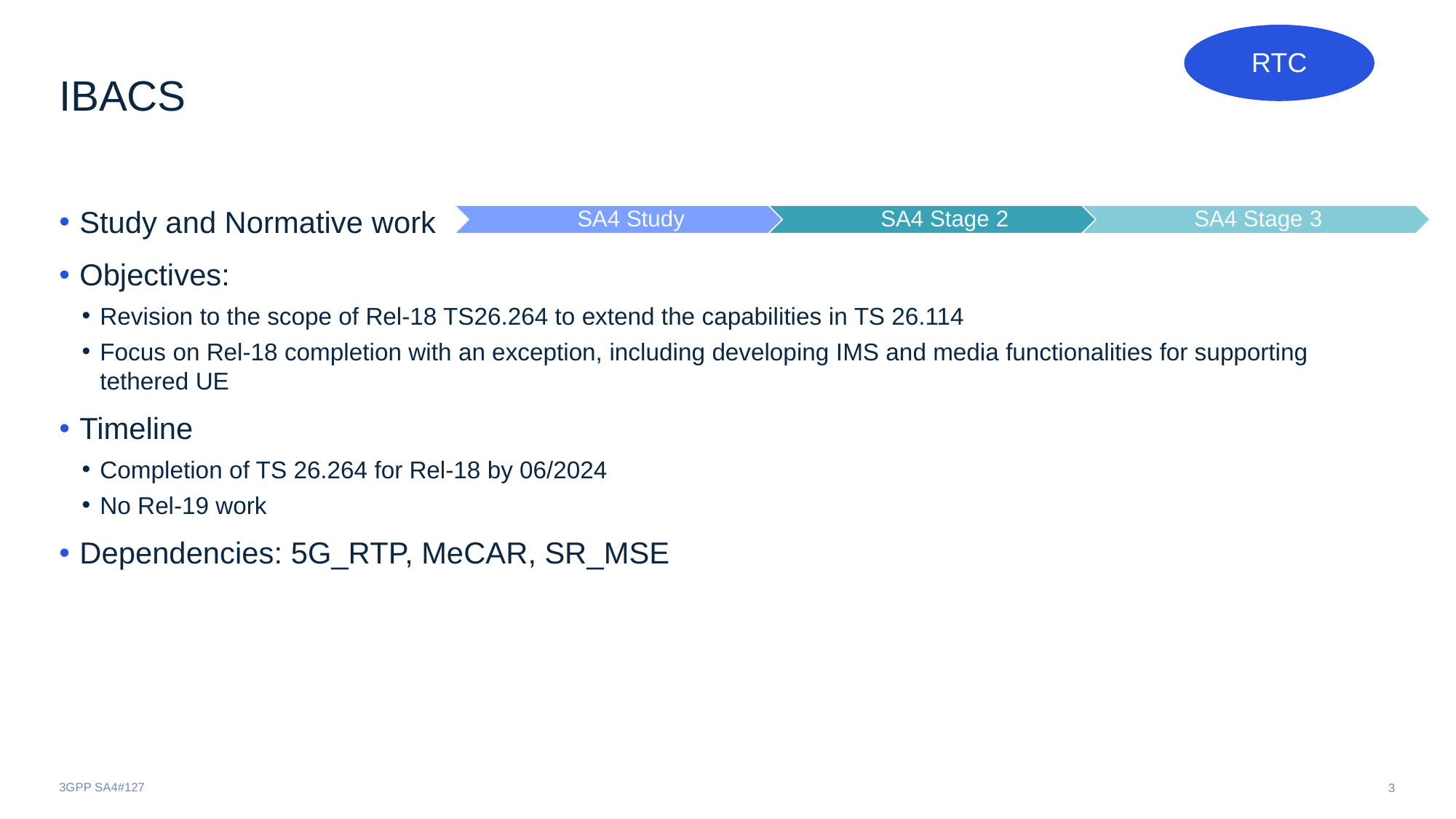

RTC
# IBACS
Study and Normative work
Objectives:
Revision to the scope of Rel-18 TS26.264 to extend the capabilities in TS 26.114
Focus on Rel-18 completion with an exception, including developing IMS and media functionalities for supporting tethered UE
Timeline
Completion of TS 26.264 for Rel-18 by 06/2024
No Rel-19 work
Dependencies: 5G_RTP, MeCAR, SR_MSE

SA4 Study
SA4 Stage 2
SA4 Stage 3
3GPP SA4#127